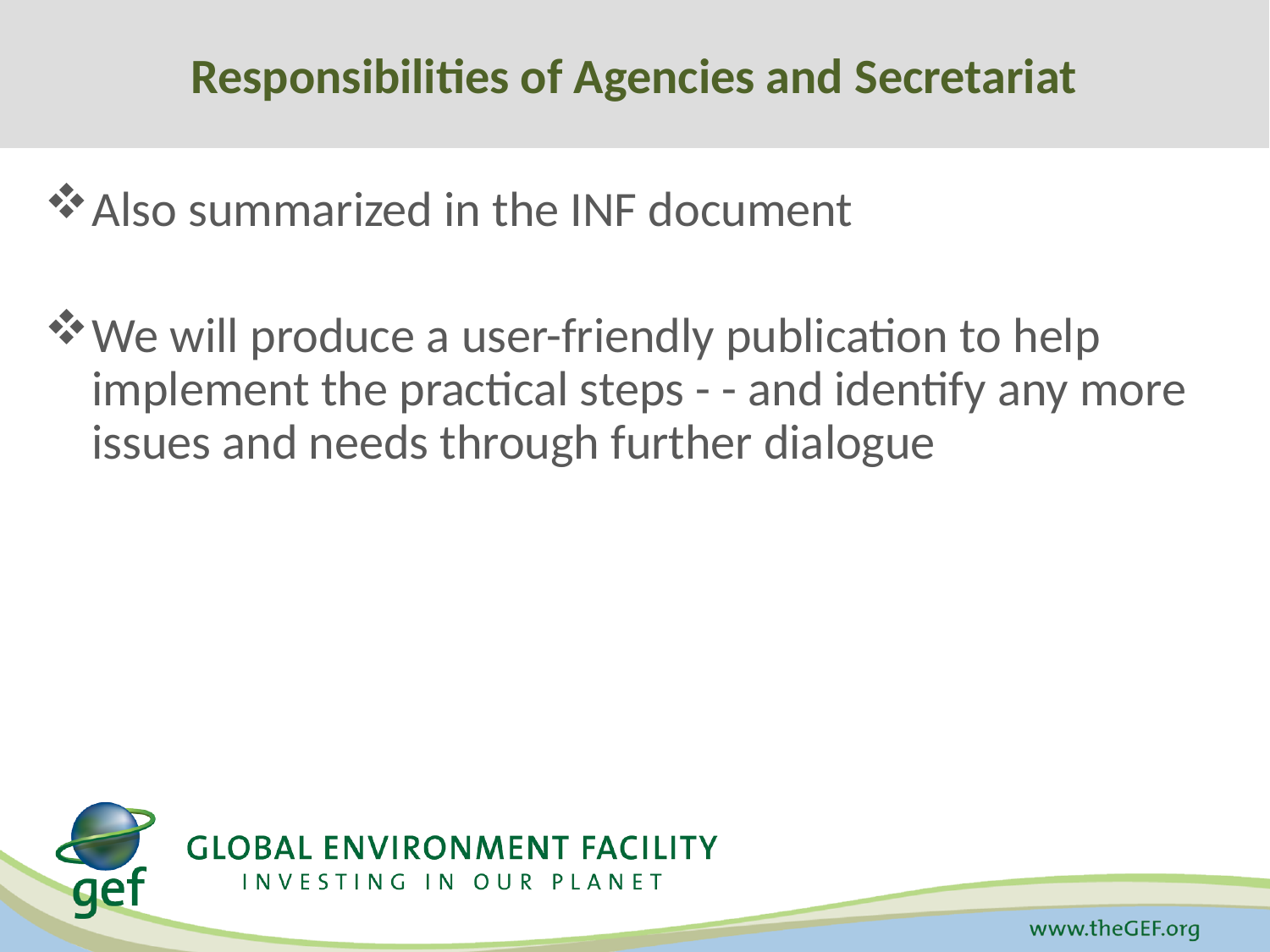

Responsibilities of Agencies and Secretariat

Also summarized in the INF document

We will produce a user-friendly publication to help implement the practical steps - - and identify any more issues and needs through further dialogue